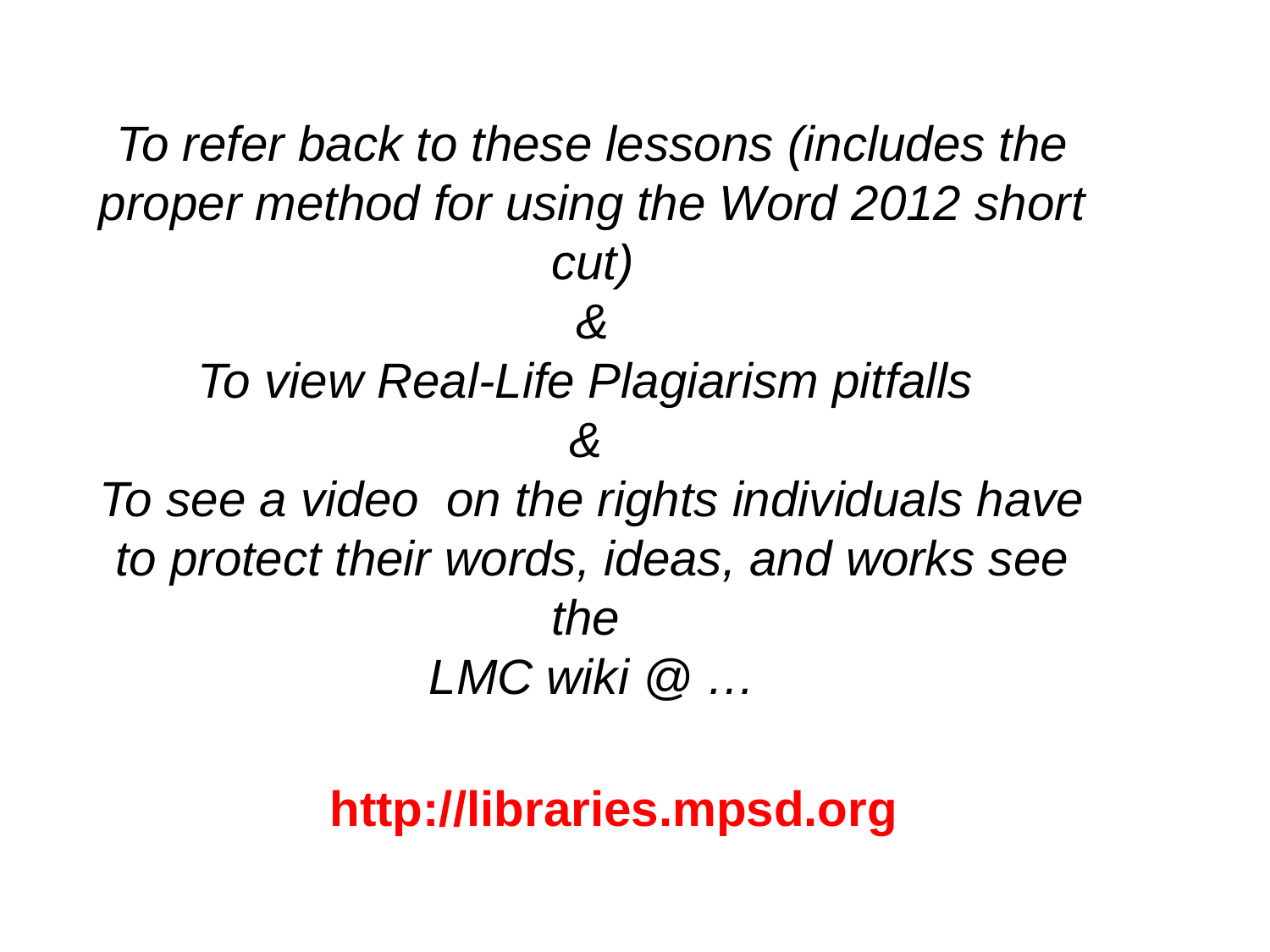

To refer back to these lessons (includes the proper method for using the Word 2012 short cut)
&
To view Real-Life Plagiarism pitfalls
&
To see a video  on the rights individuals have to protect their words, ideas, and works see the
LMC wiki @ …
http://libraries.mpsd.org